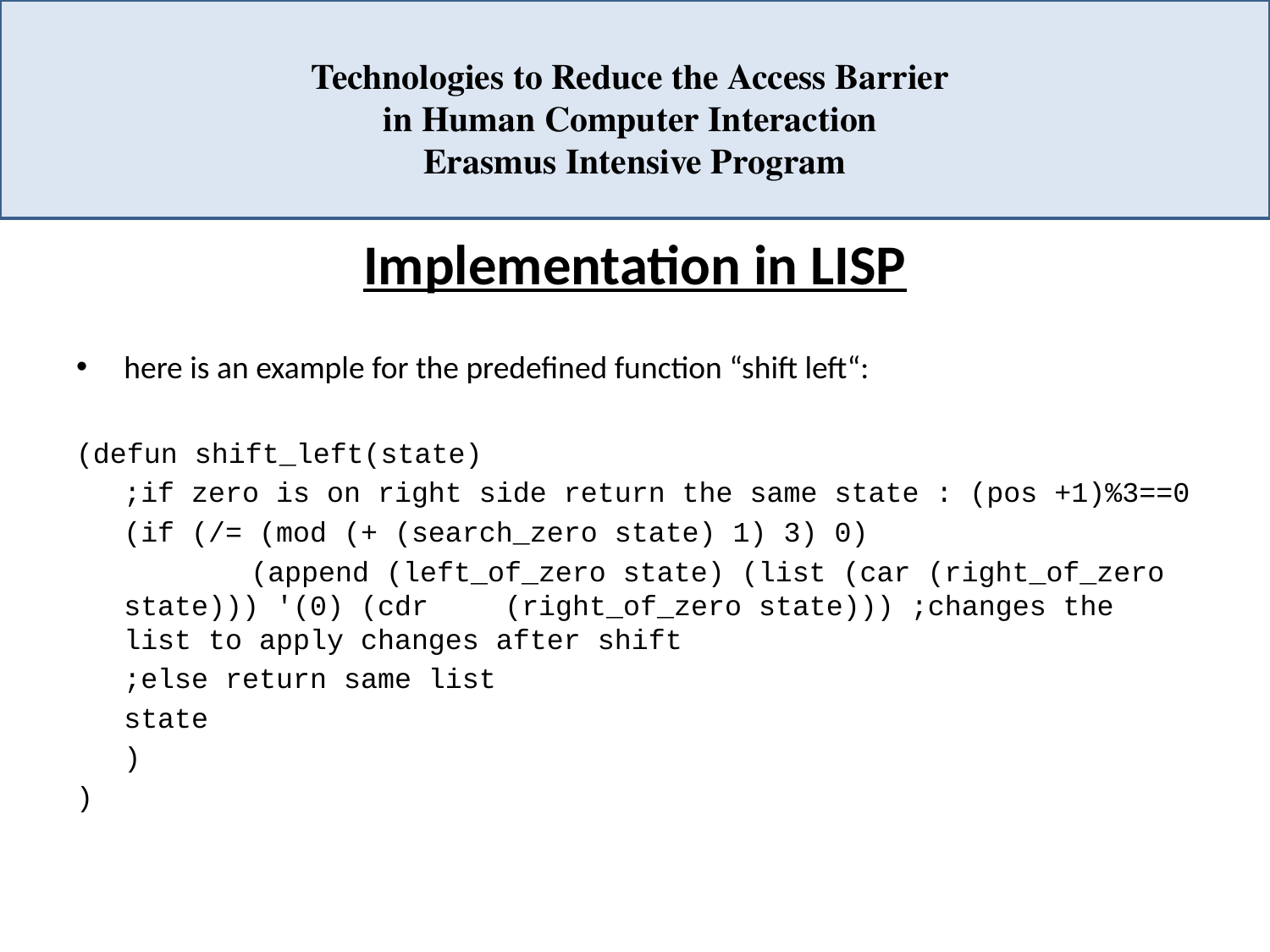

# Technologies to Reduce the Access Barrier in Human Computer Interaction Erasmus Intensive Program
Implementation in LISP

here is an example for the predefined function “shift left“:

(defun shift_left(state)
	;if zero is on right side return the same state : (pos +1)%3==0
	(if (/= (mod (+ (search_zero state) 1) 3) 0)
		(append (left_of_zero state) (list (car (right_of_zero state))) '(0) (cdr 	(right_of_zero state))) ;changes the list to apply changes after shift
	;else return same list
	state
	)
)